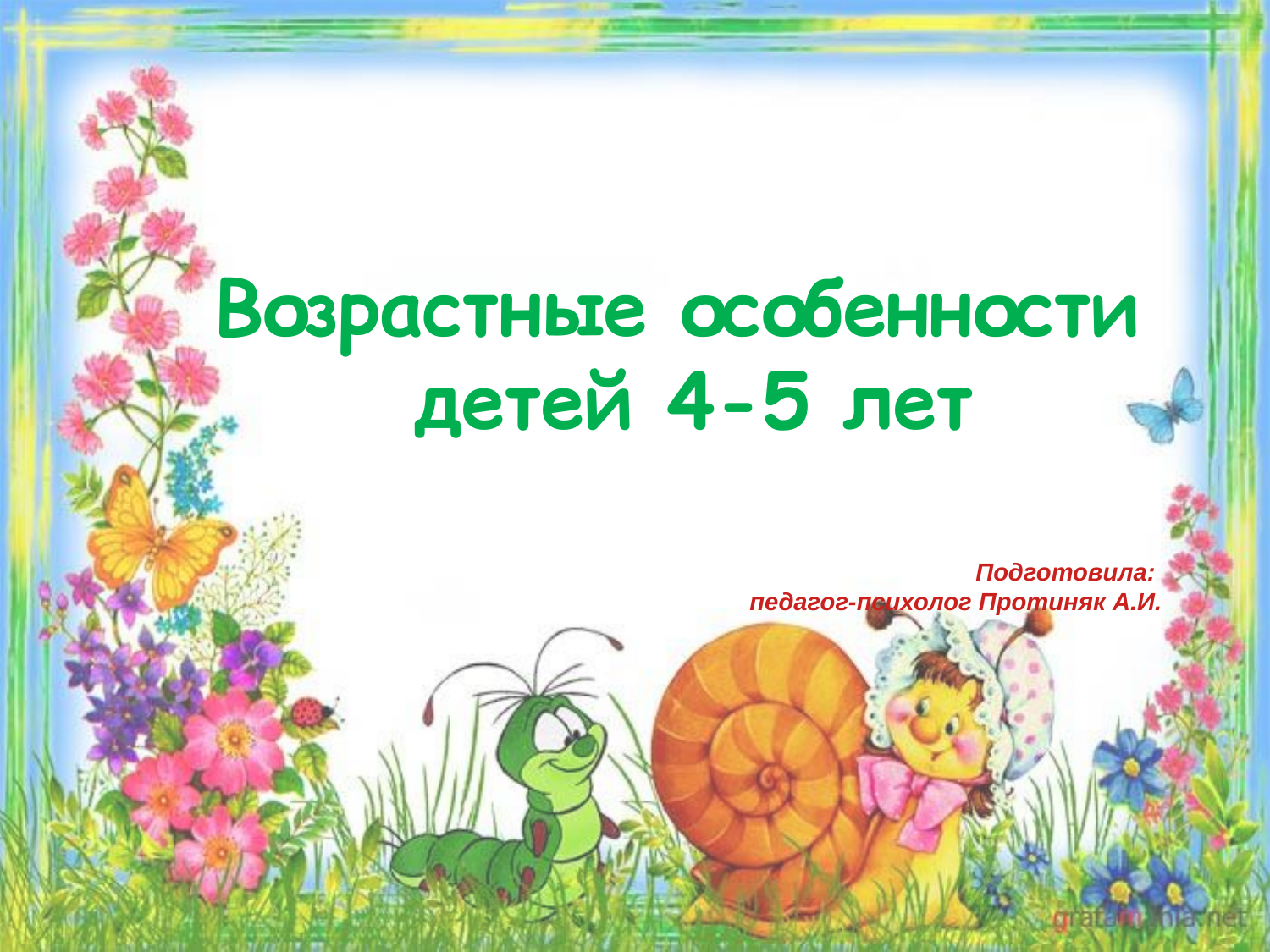

Возрастные особенности
детей 4-5 лет
Подготовила:
педагог-психолог Протиняк А.И.